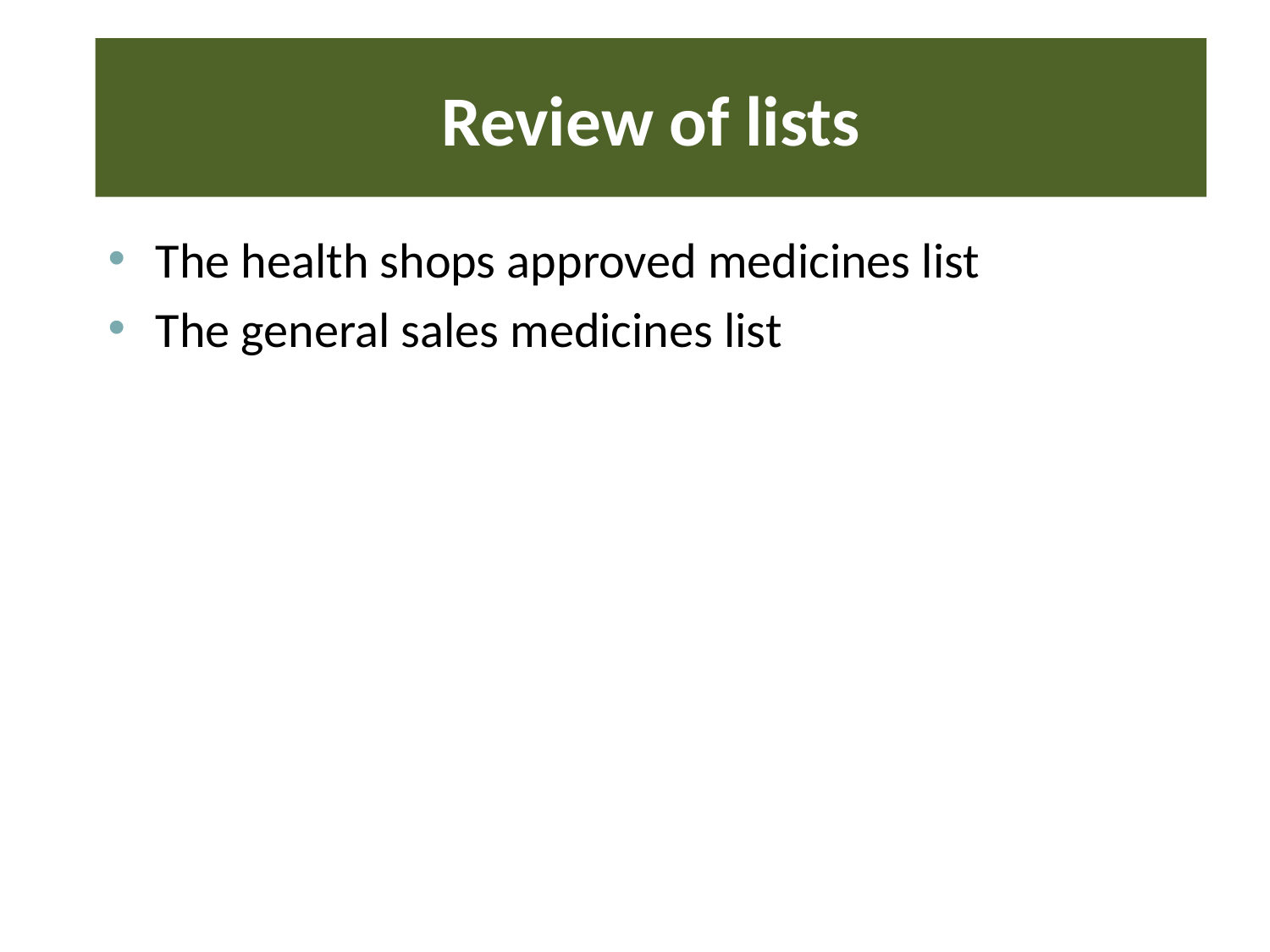

# Review of lists
The health shops approved medicines list
The general sales medicines list